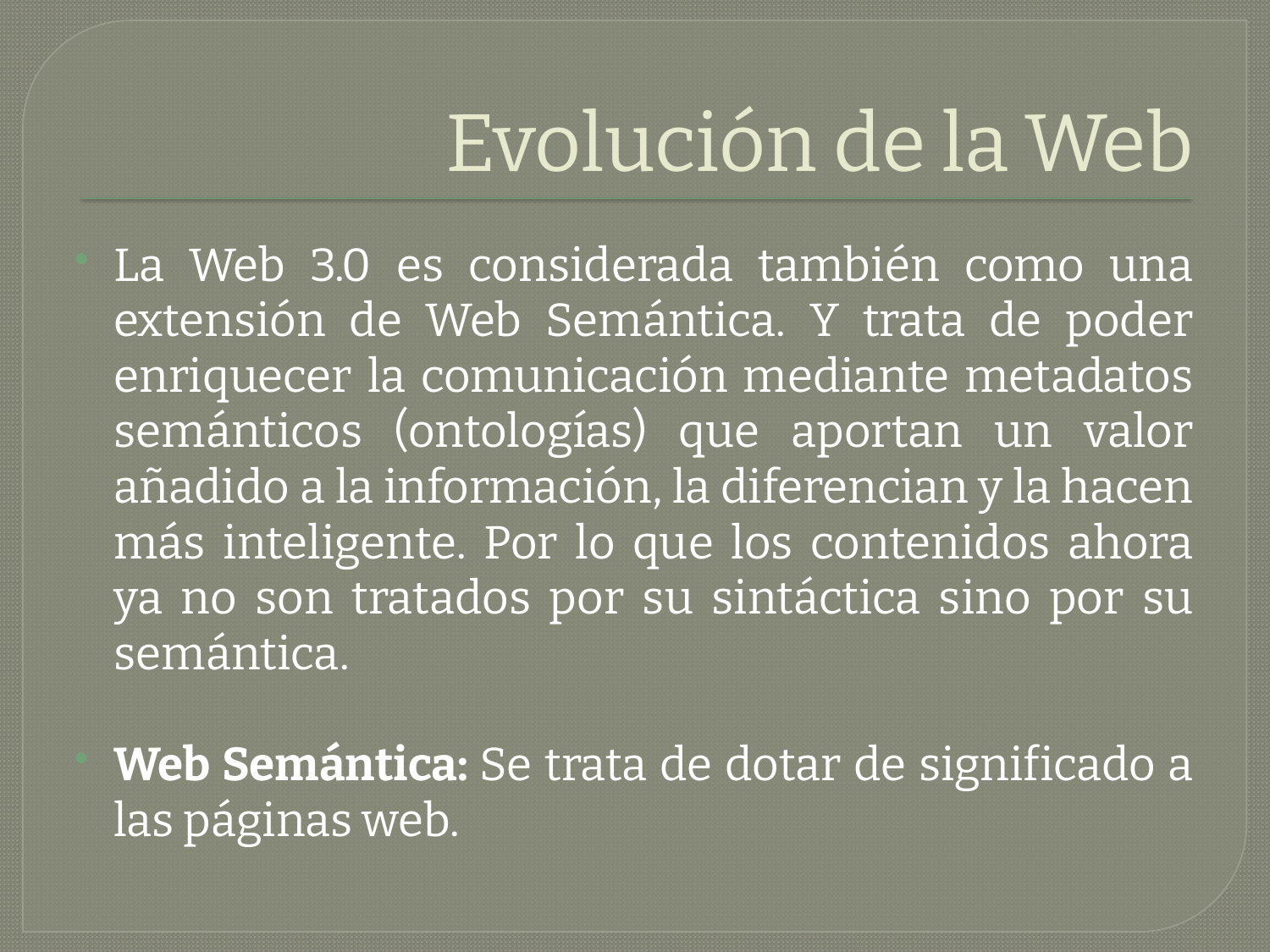

# Evolución de la Web
La Web 3.0 es considerada también como una extensión de Web Semántica. Y trata de poder enriquecer la comunicación mediante metadatos semánticos (ontologías) que aportan un valor añadido a la información, la diferencian y la hacen más inteligente. Por lo que los contenidos ahora ya no son tratados por su sintáctica sino por su semántica.

Web Semántica: Se trata de dotar de significado a las páginas web.